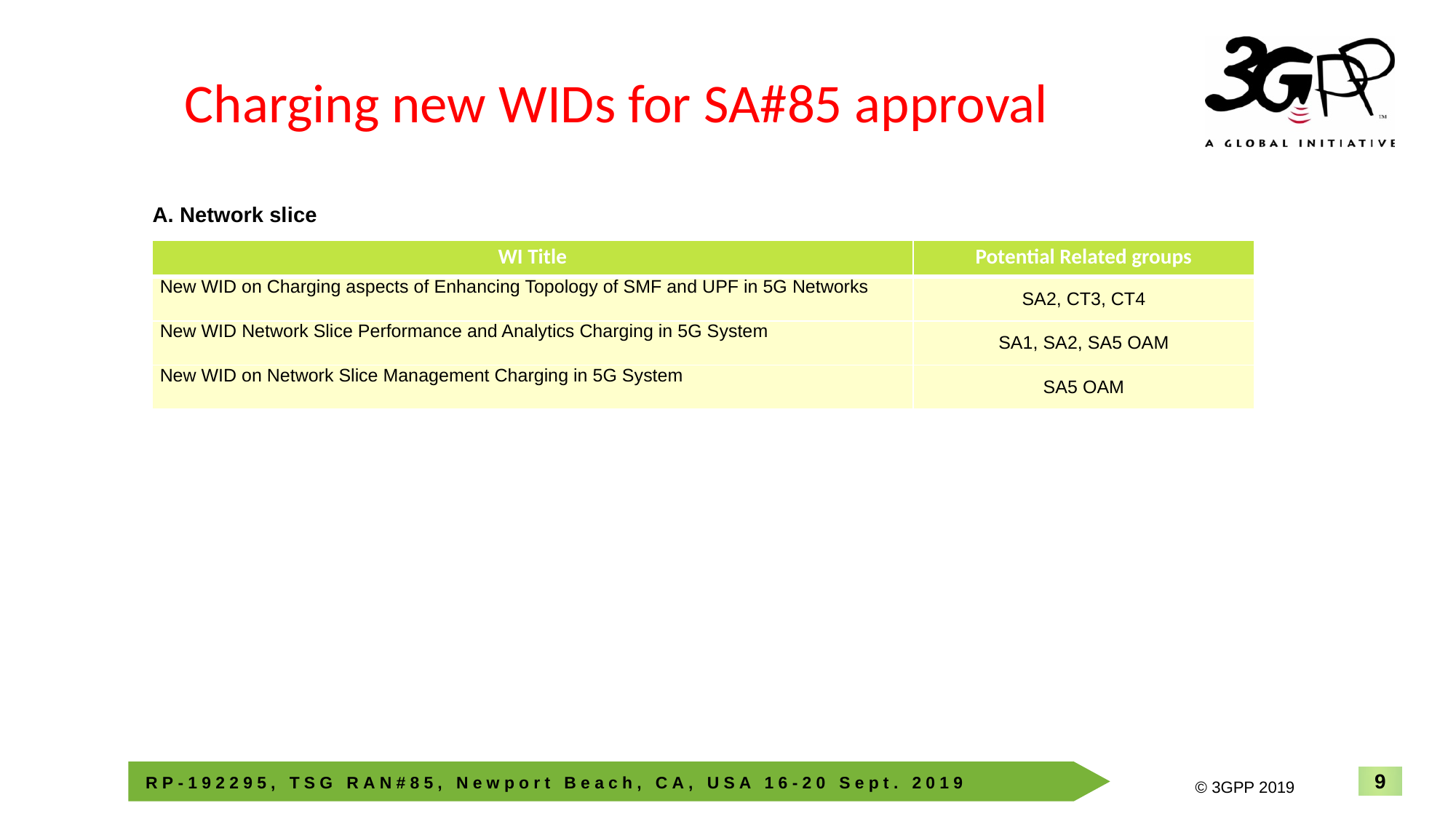

# Charging new WIDs for SA#85 approval
A. Network slice
| WI Title | Potential Related groups |
| --- | --- |
| New WID on Charging aspects of Enhancing Topology of SMF and UPF in 5G Networks | SA2, CT3, CT4 |
| New WID Network Slice Performance and Analytics Charging in 5G System | SA1, SA2, SA5 OAM |
| New WID on Network Slice Management Charging in 5G System | SA5 OAM |